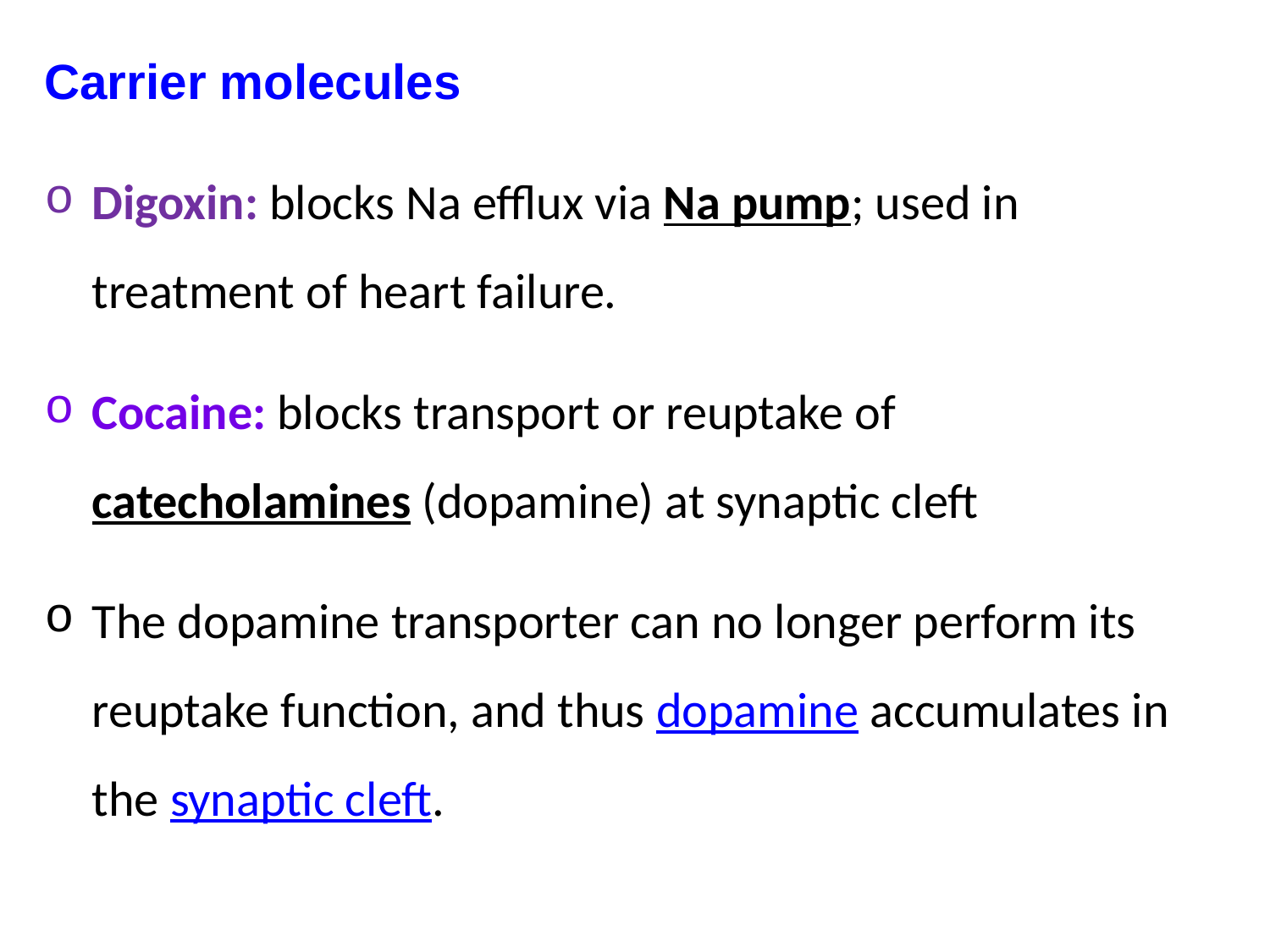

Carrier molecules
Digoxin: blocks Na efflux via Na pump; used in treatment of heart failure.
Cocaine: blocks transport or reuptake of catecholamines (dopamine) at synaptic cleft
The dopamine transporter can no longer perform its reuptake function, and thus dopamine accumulates in the synaptic cleft.